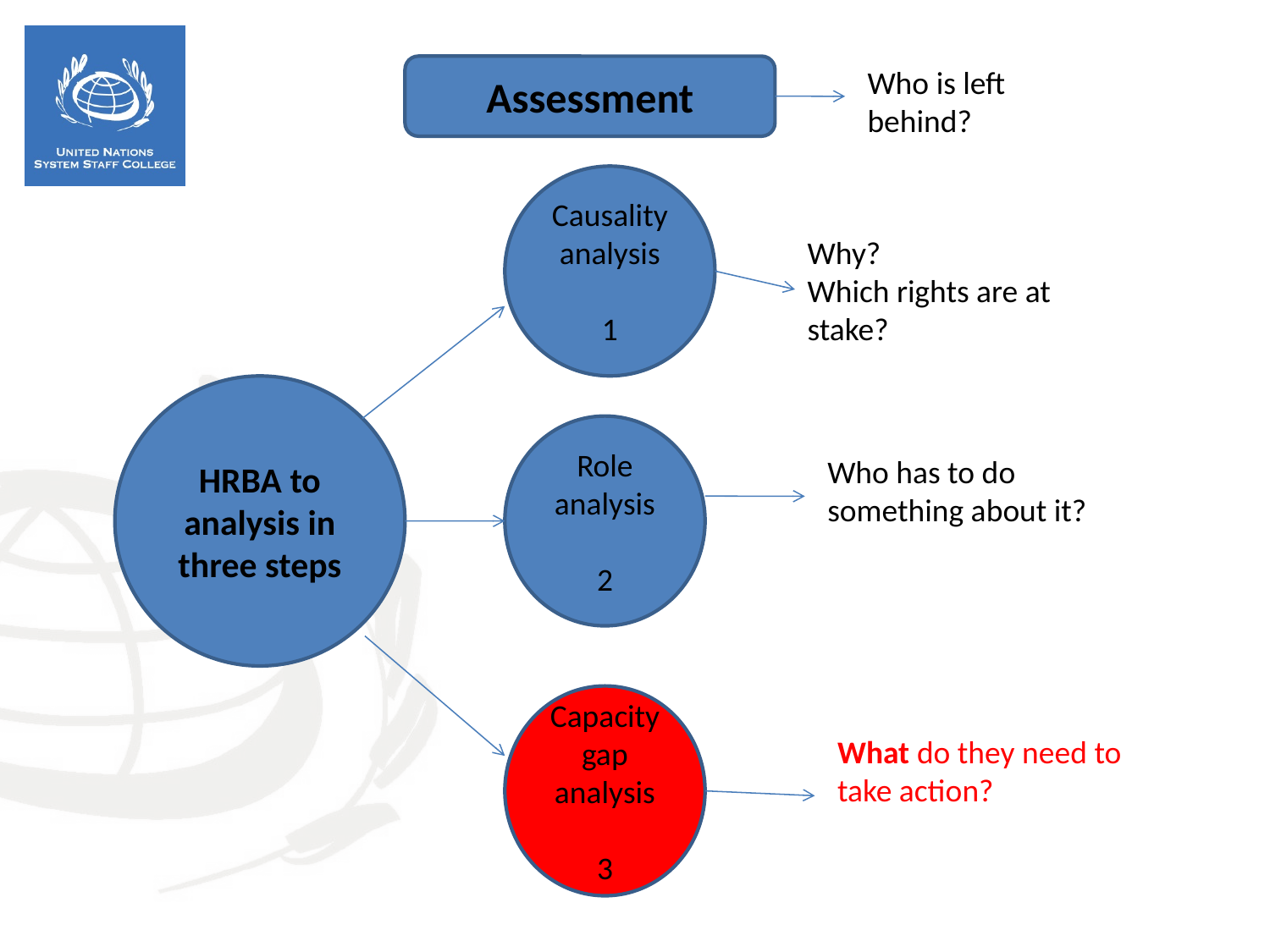

Assessment
Who is left behind?
Causality analysis

1
Why?
Which rights are at stake?
HRBA to analysis in three steps
Role analysis

2
Who has to do something about it?
Capacity gap analysis

3
What do they need to take action?